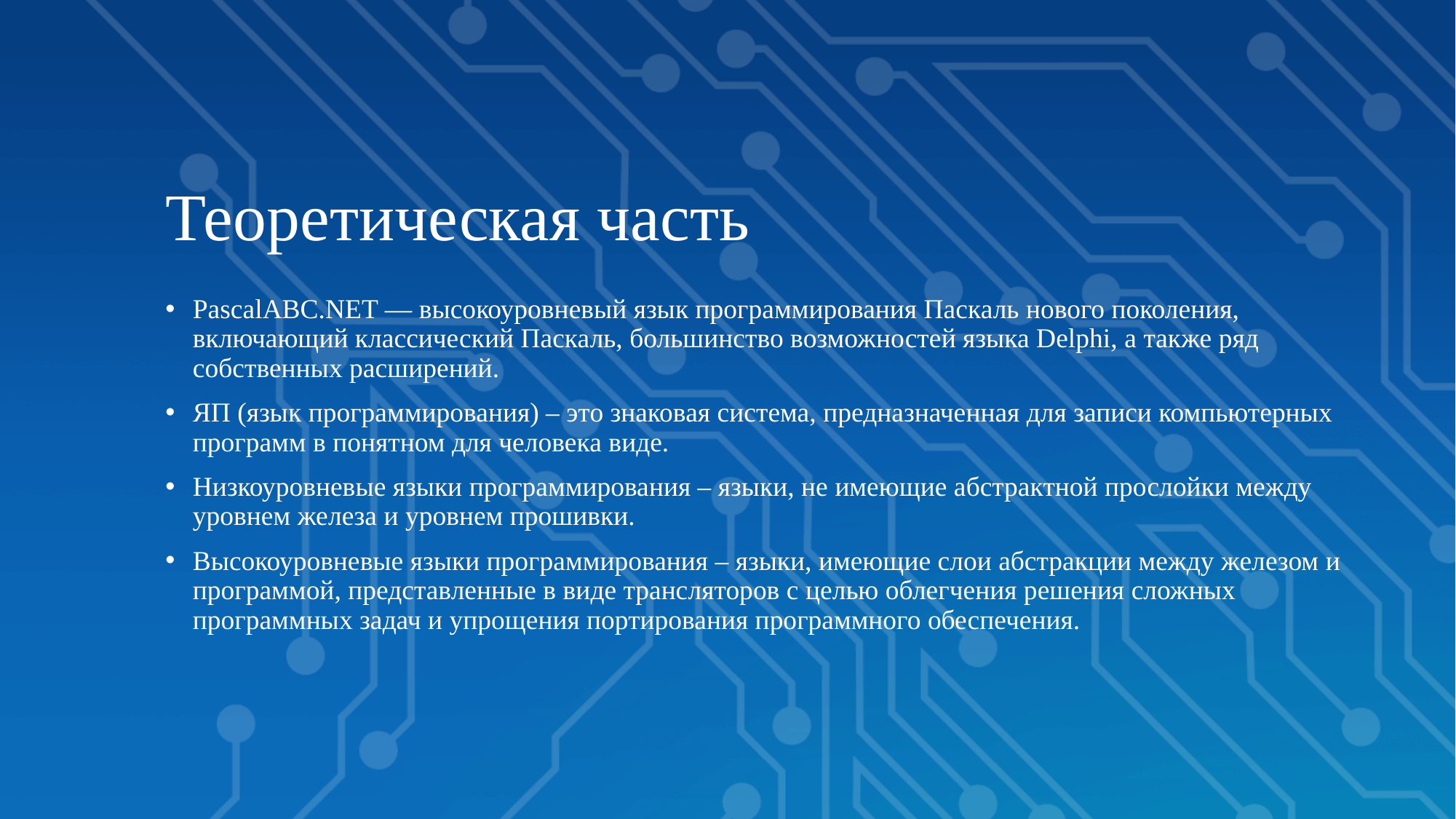

# Теоретическая часть
PascalABC.NET — высокоуровневый язык программирования Паскаль нового поколения, включающий классический Паскаль, большинство возможностей языка Delphi, а также ряд собственных расширений.
ЯП (язык программирования) – это знаковая система, предназначенная для записи компьютерных программ в понятном для человека виде.
Низкоуровневые языки программирования – языки, не имеющие абстрактной прослойки между уровнем железа и уровнем прошивки.
Высокоуровневые языки программирования – языки, имеющие слои абстракции между железом и программой, представленные в виде трансляторов с целью облегчения решения сложных программных задач и упрощения портирования программного обеспечения.